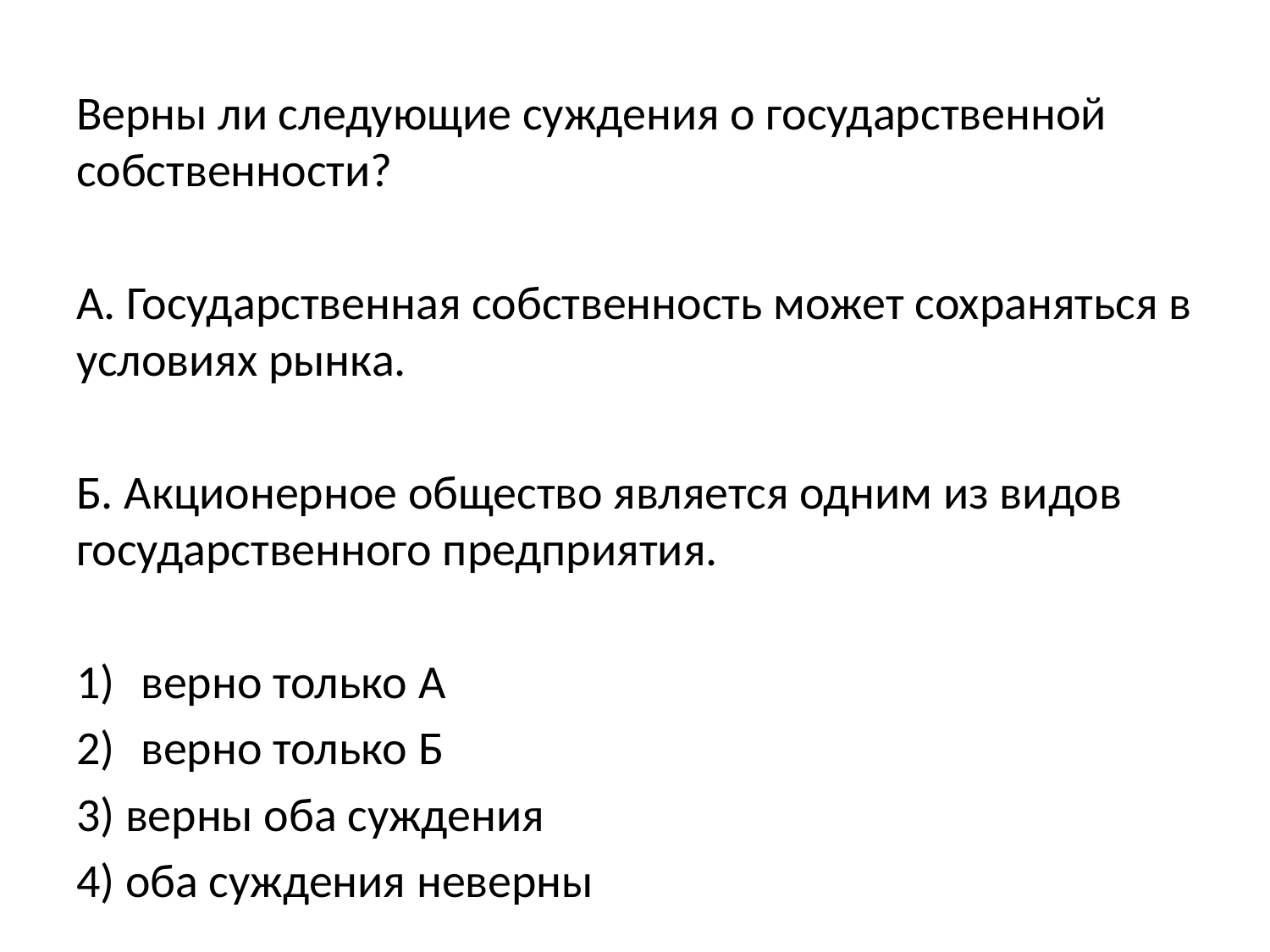

Верны ли следующие суждения о государственной собственности?

А. Государственная собственность может сохраняться в условиях рынка.

Б. Акционерное общество является одним из видов государственного предприятия.

верно только А
верно только Б
3) верны оба суждения
4) оба суждения неверны